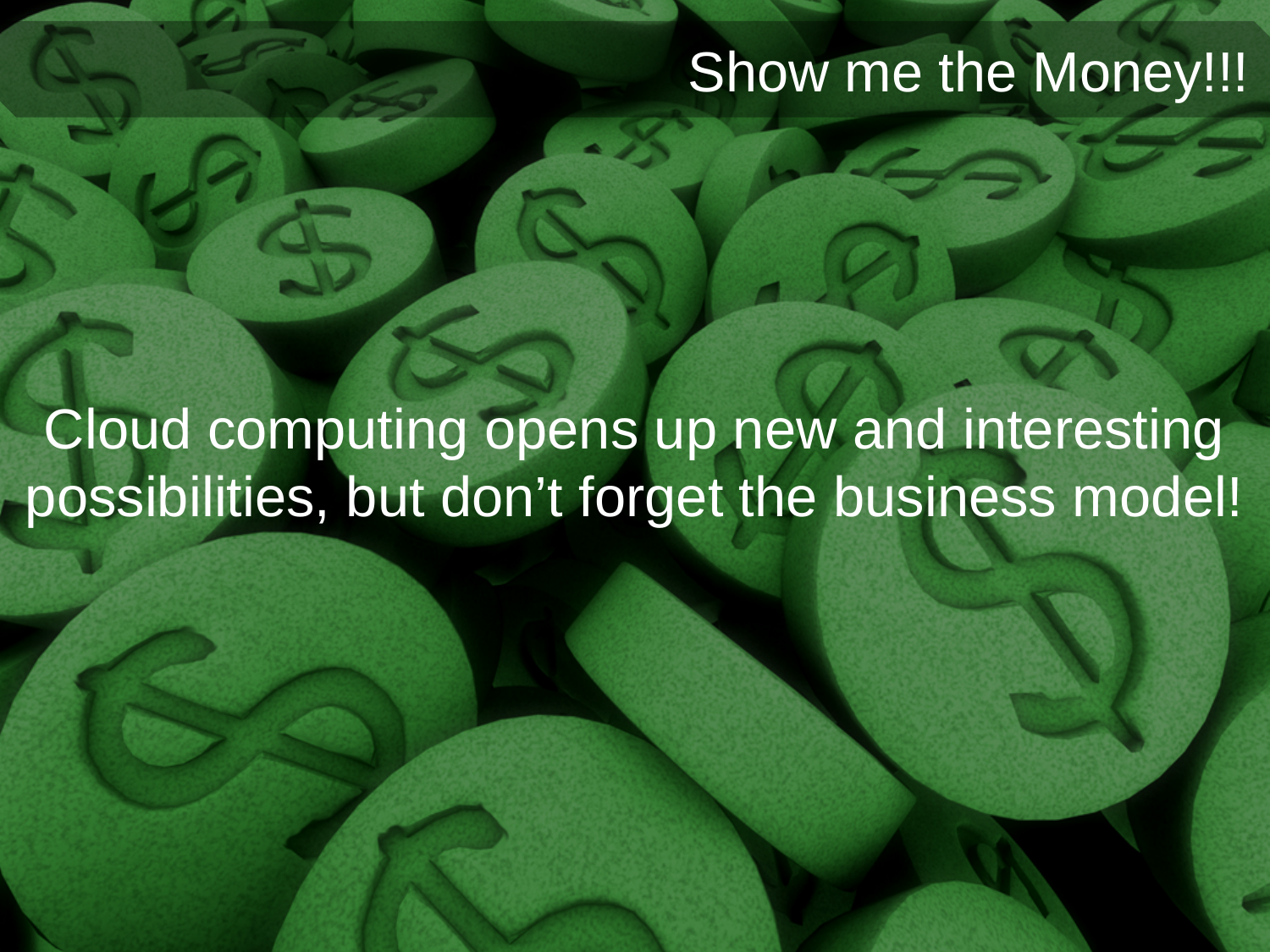

Cloud computing opens up new and interesting possibilities, but don’t forget the business model!